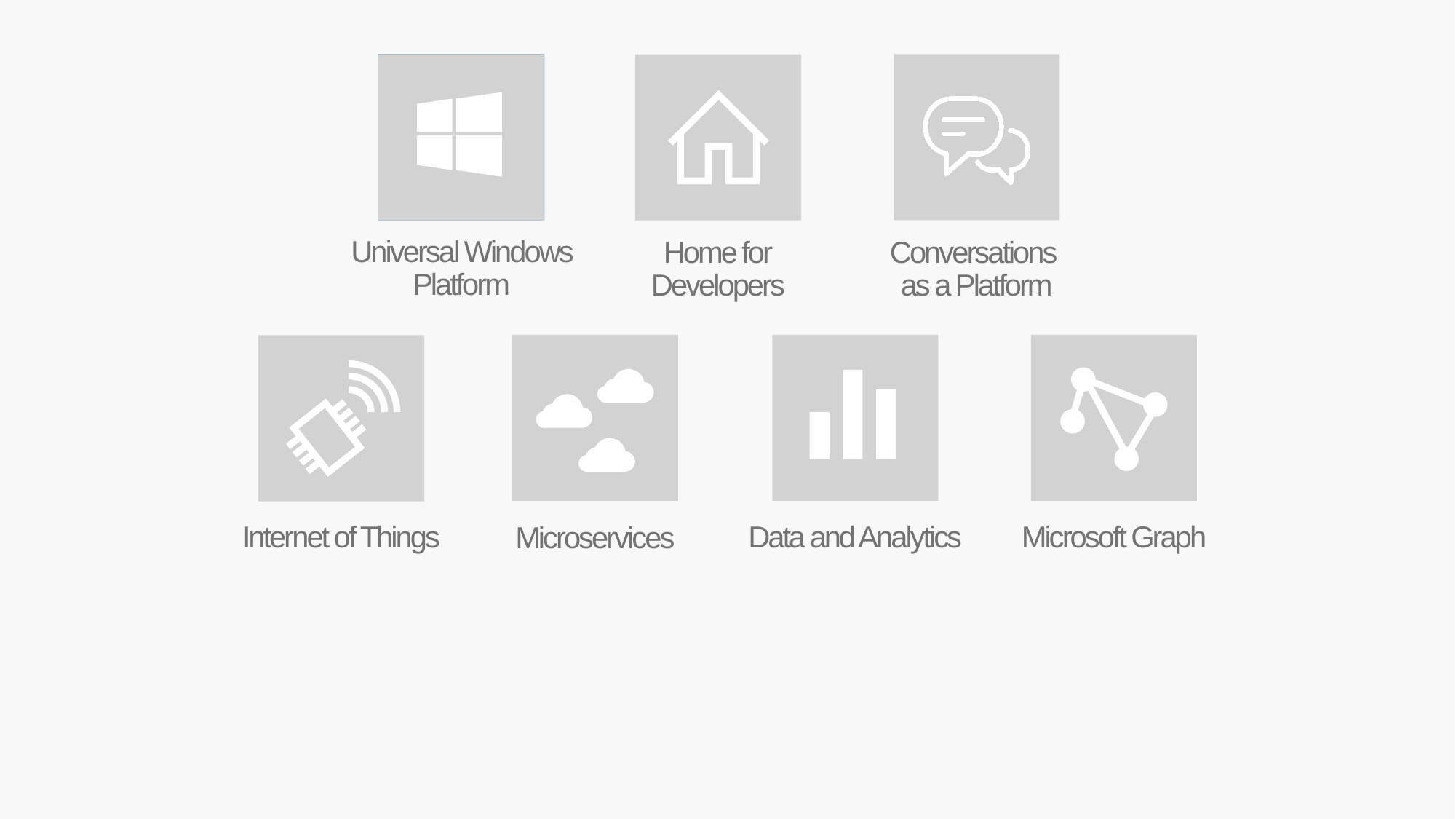

Conversations
as a Platform

Home for
Developers
Universal Windows Platform

Microservices

Data and Analytics

Microsoft Graph

Internet of Things